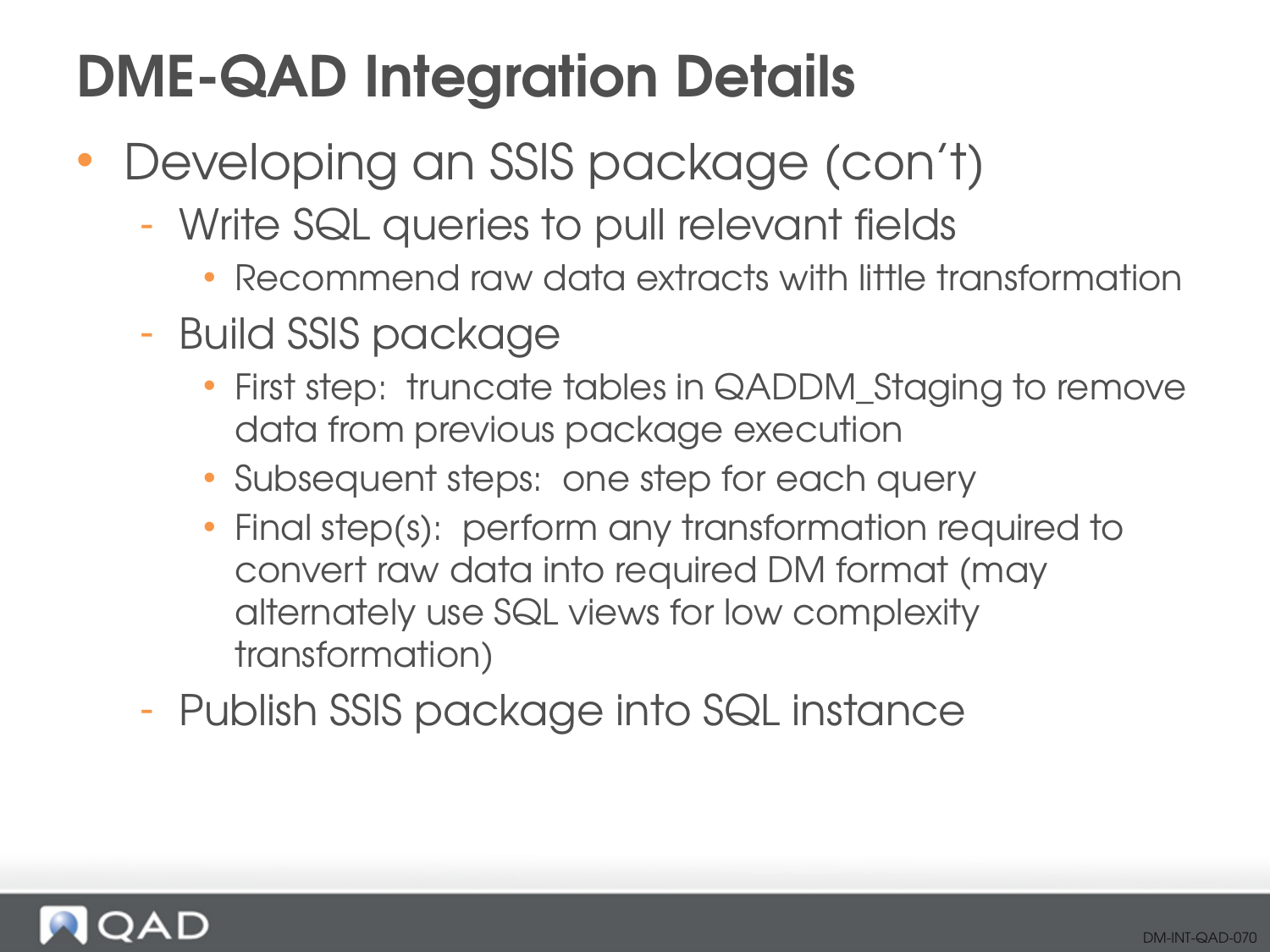

# DME-QAD Integration Details
Developing an SSIS package (con’t)
Write SQL queries to pull relevant fields
Recommend raw data extracts with little transformation
Build SSIS package
First step:  truncate tables in QADDM_Staging to remove data from previous package execution
Subsequent steps:  one step for each query
Final step(s):  perform any transformation required to convert raw data into required DM format (may alternately use SQL views for low complexity transformation)
Publish SSIS package into SQL instance
DM-INT-QAD-070